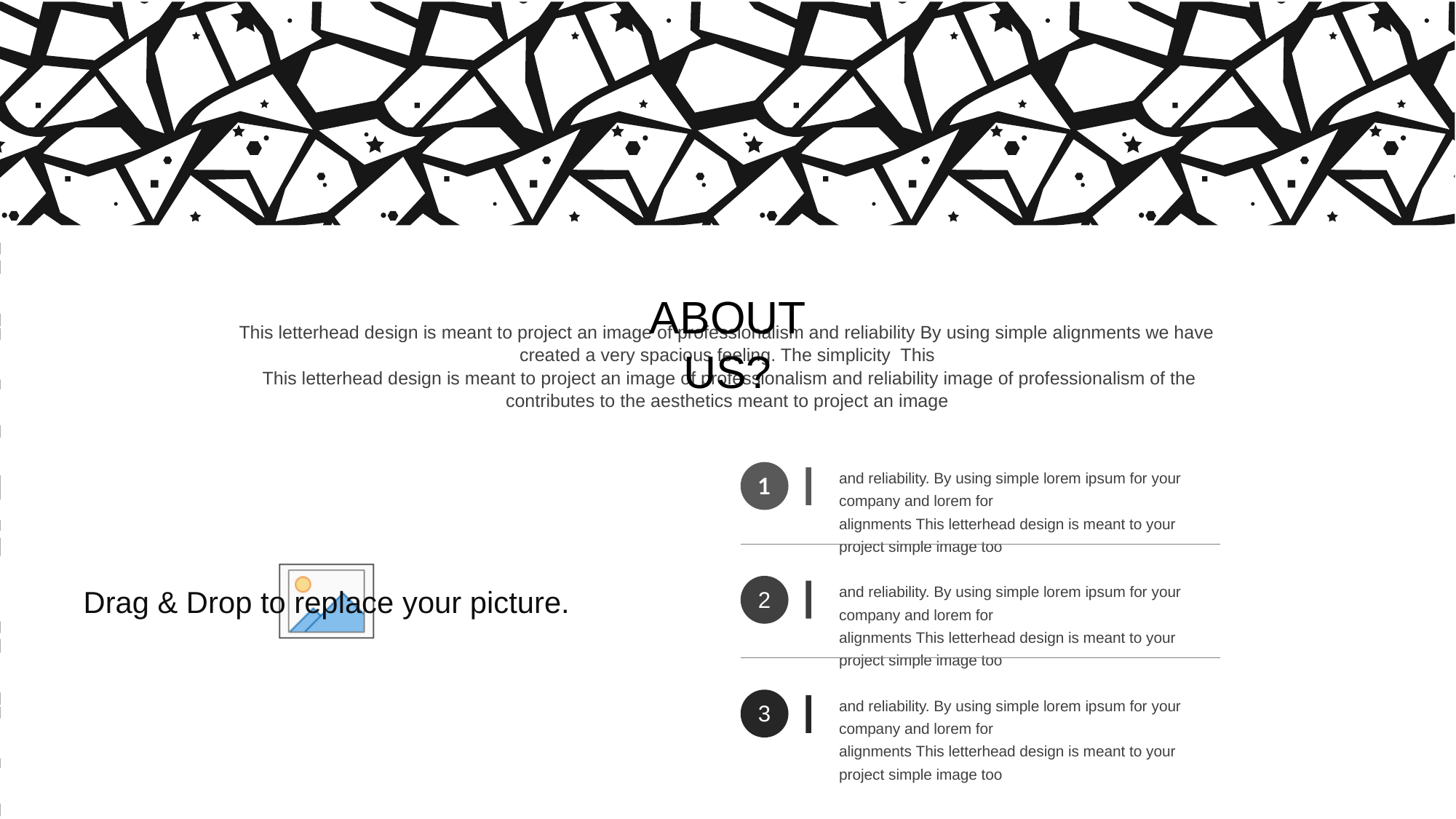

ABOUT US?
This letterhead design is meant to project an image of professionalism and reliability By using simple alignments we have created a very spacious feeling. The simplicity  This
 This letterhead design is meant to project an image of professionalism and reliability image of professionalism of the contributes to the aesthetics meant to project an image

and reliability. By using simple lorem ipsum for your company and lorem for
alignments This letterhead design is meant to your project simple image too

1

and reliability. By using simple lorem ipsum for your company and lorem for
alignments This letterhead design is meant to your project simple image too

2

and reliability. By using simple lorem ipsum for your company and lorem for
alignments This letterhead design is meant to your project simple image too

3

www.website.com